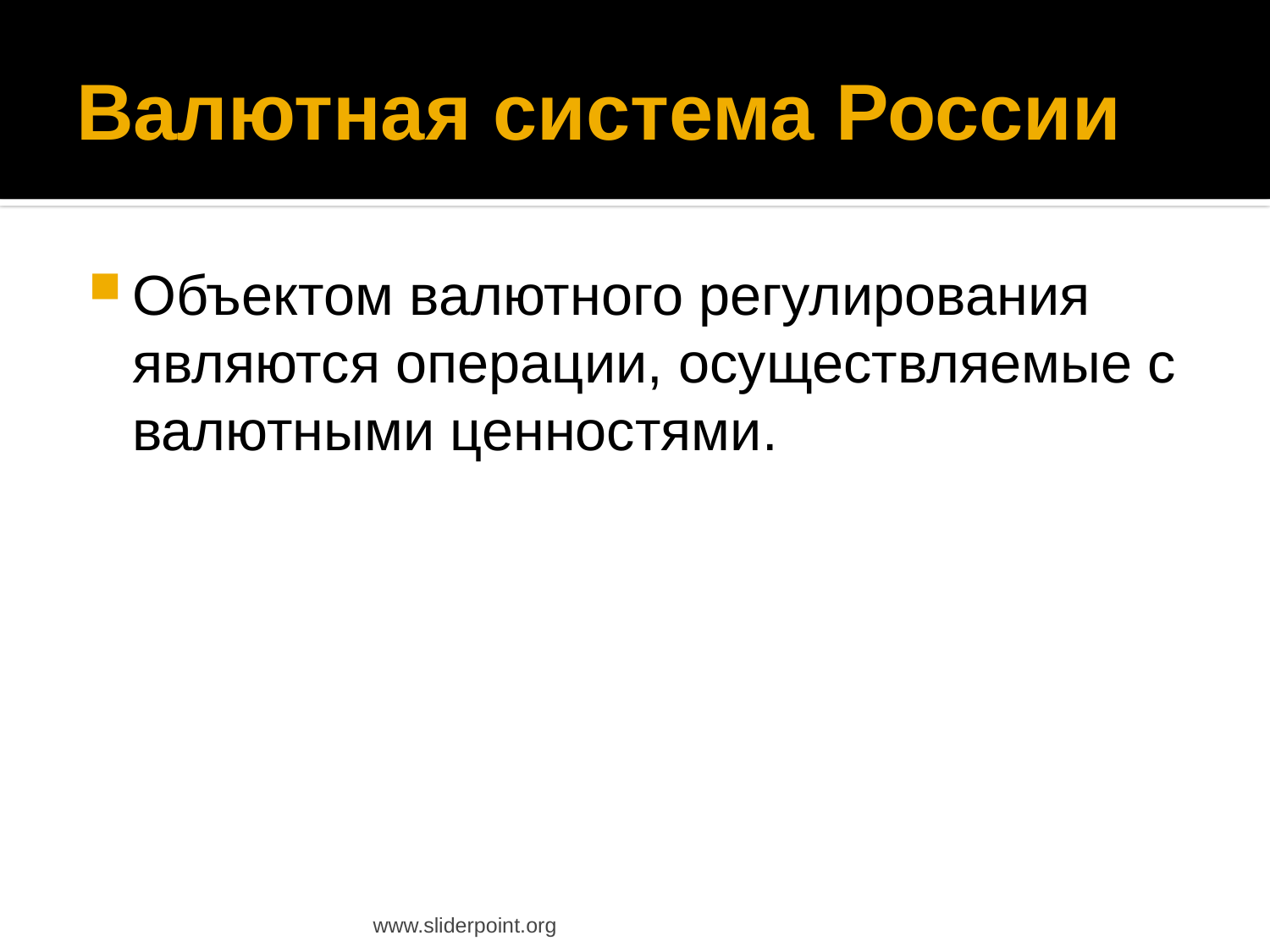

# Валютная система России
Объектом валютного регулирования являются операции, осуществляемые с валютными ценностями.
www.sliderpoint.org